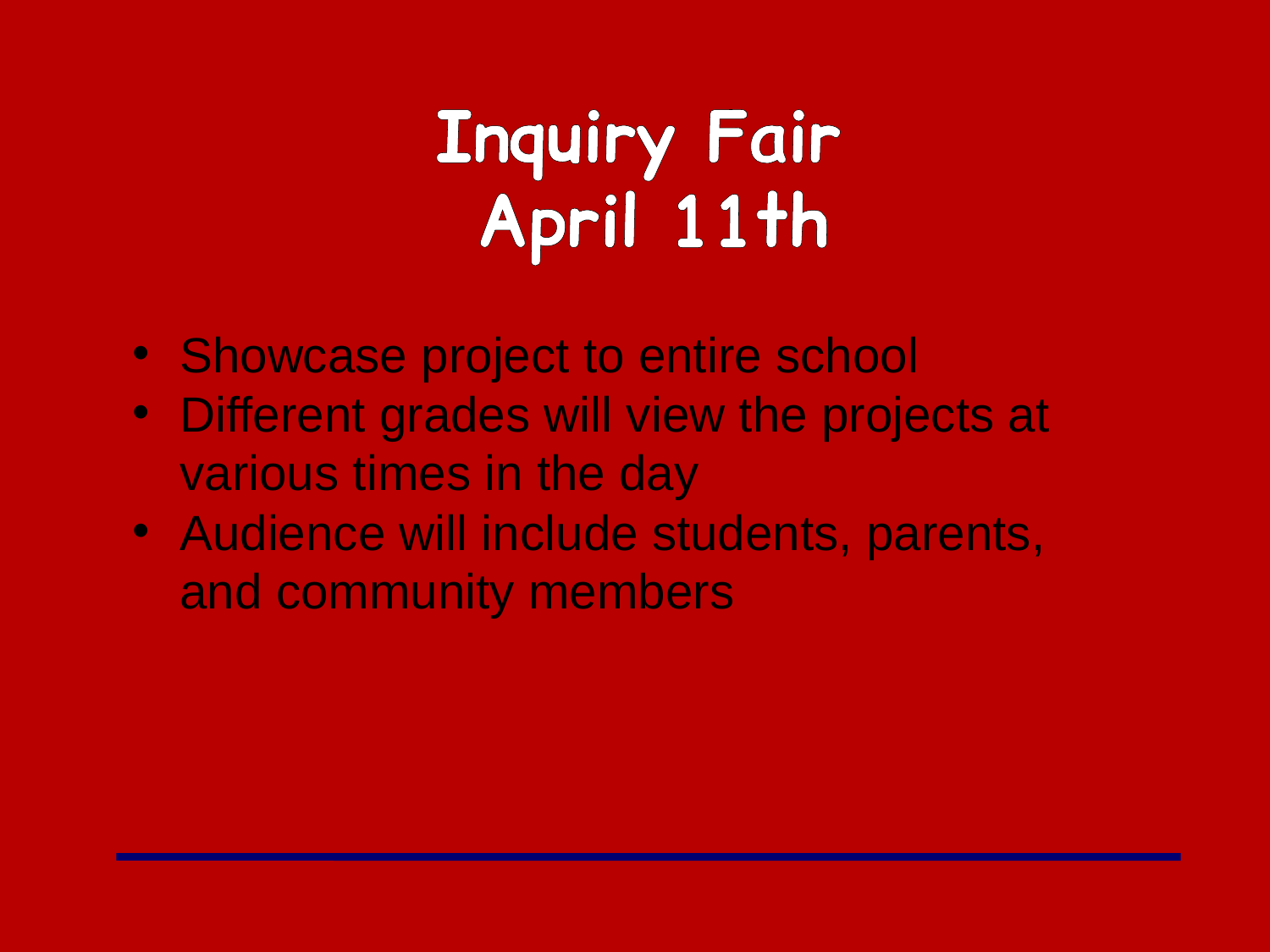

Inquiry Fair
April 11th
Showcase project to entire school
Different grades will view the projects at various times in the day
Audience will include students, parents, and community members